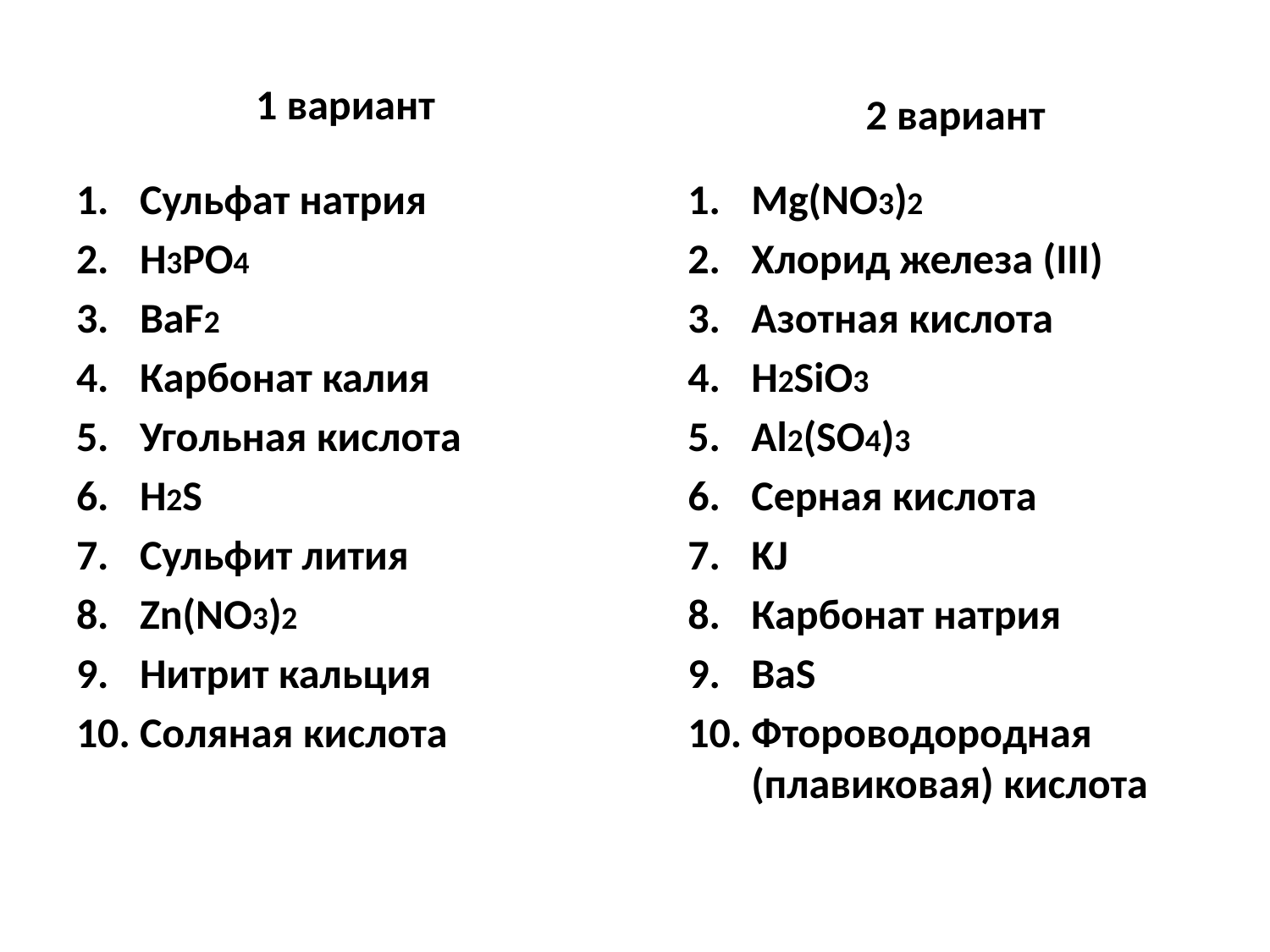

1 вариант
2 вариант
Сульфат натрия
H3PO4
BaF2
Карбонат калия
Угольная кислота
H2S
Сульфит лития
Zn(NO3)2
Нитрит кальция
Соляная кислота

Mg(NO3)2
Хлорид железа (III)
Азотная кислота
H2SiO3
Al2(SO4)3
Серная кислота
KJ
Карбонат натрия
BaS
Фтороводородная (плавиковая) кислота